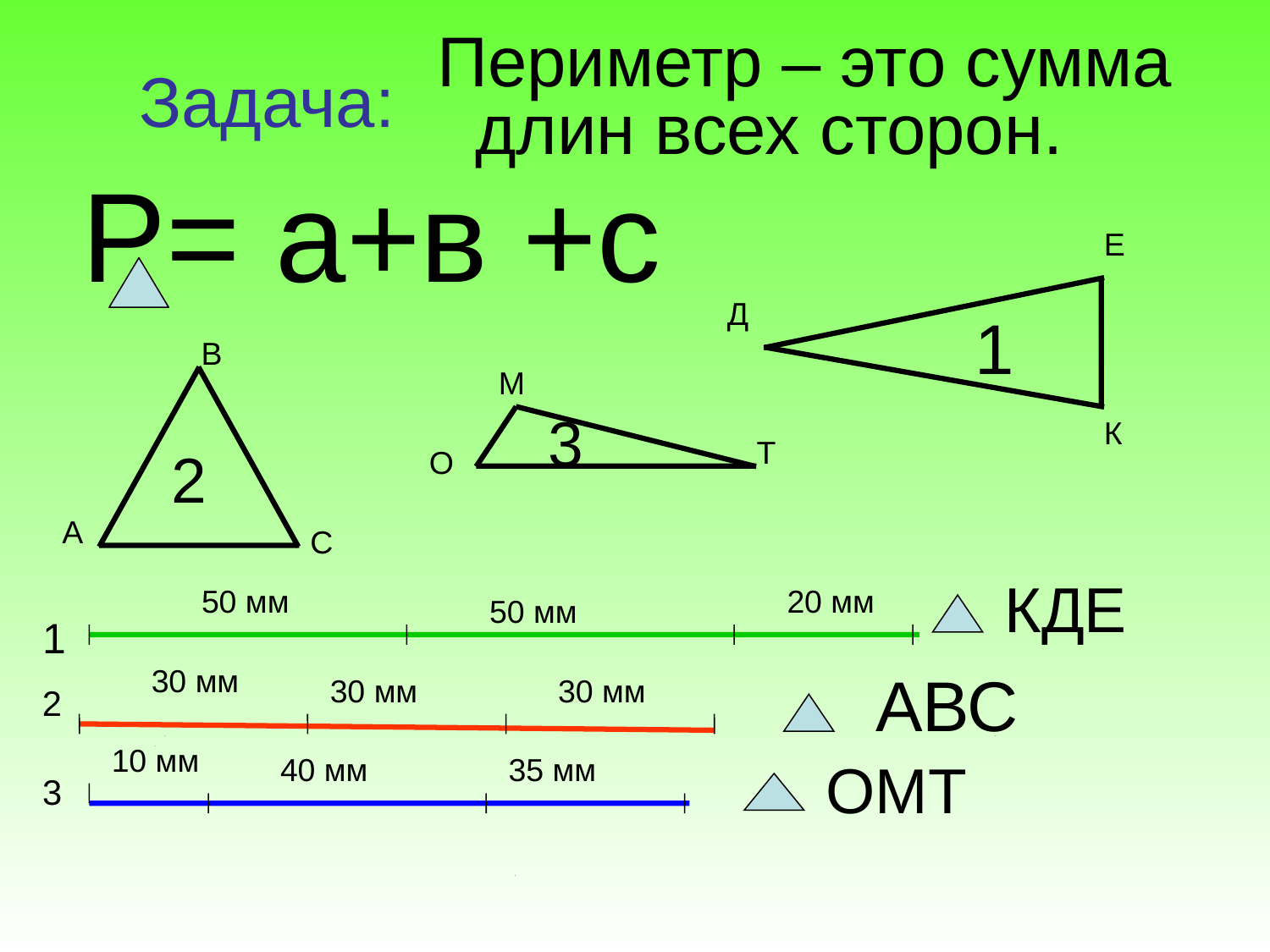

Периметр – это сумма длин всех сторон.
# Задача:
 Р= а+в +с
Е

Д
 1
В

М

3

К
2
Т
О

А
С

КДЕ
50 мм
20 мм
50 мм

1

30 мм
 АВС
30 мм
30 мм
2

10 мм

40 мм
35 мм
ОМТ

3